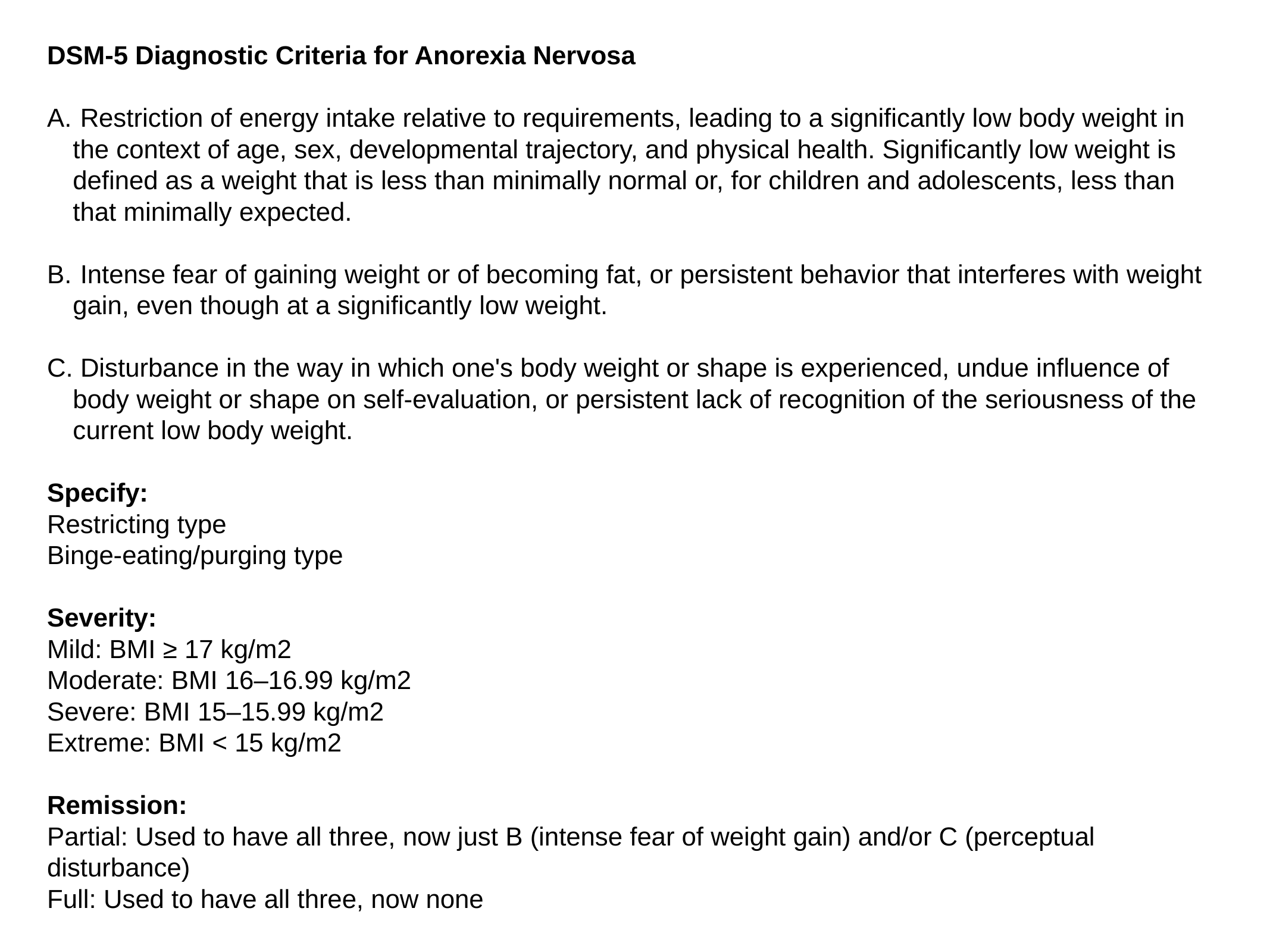

DSM-5 Diagnostic Criteria for Anorexia Nervosa

 Restriction of energy intake relative to requirements, leading to a significantly low body weight in the context of age, sex, developmental trajectory, and physical health. Significantly low weight is defined as a weight that is less than minimally normal or, for children and adolescents, less than that minimally expected.

 Intense fear of gaining weight or of becoming fat, or persistent behavior that interferes with weight gain, even though at a significantly low weight.

 Disturbance in the way in which one's body weight or shape is experienced, undue influence of body weight or shape on self-evaluation, or persistent lack of recognition of the seriousness of the current low body weight.

Specify:
Restricting type
Binge-eating/purging type

Severity:
Mild: BMI ≥ 17 kg/m2
Moderate: BMI 16–16.99 kg/m2
Severe: BMI 15–15.99 kg/m2
Extreme: BMI < 15 kg/m2

Remission:
Partial: Used to have all three, now just B (intense fear of weight gain) and/or C (perceptual disturbance)
Full: Used to have all three, now none